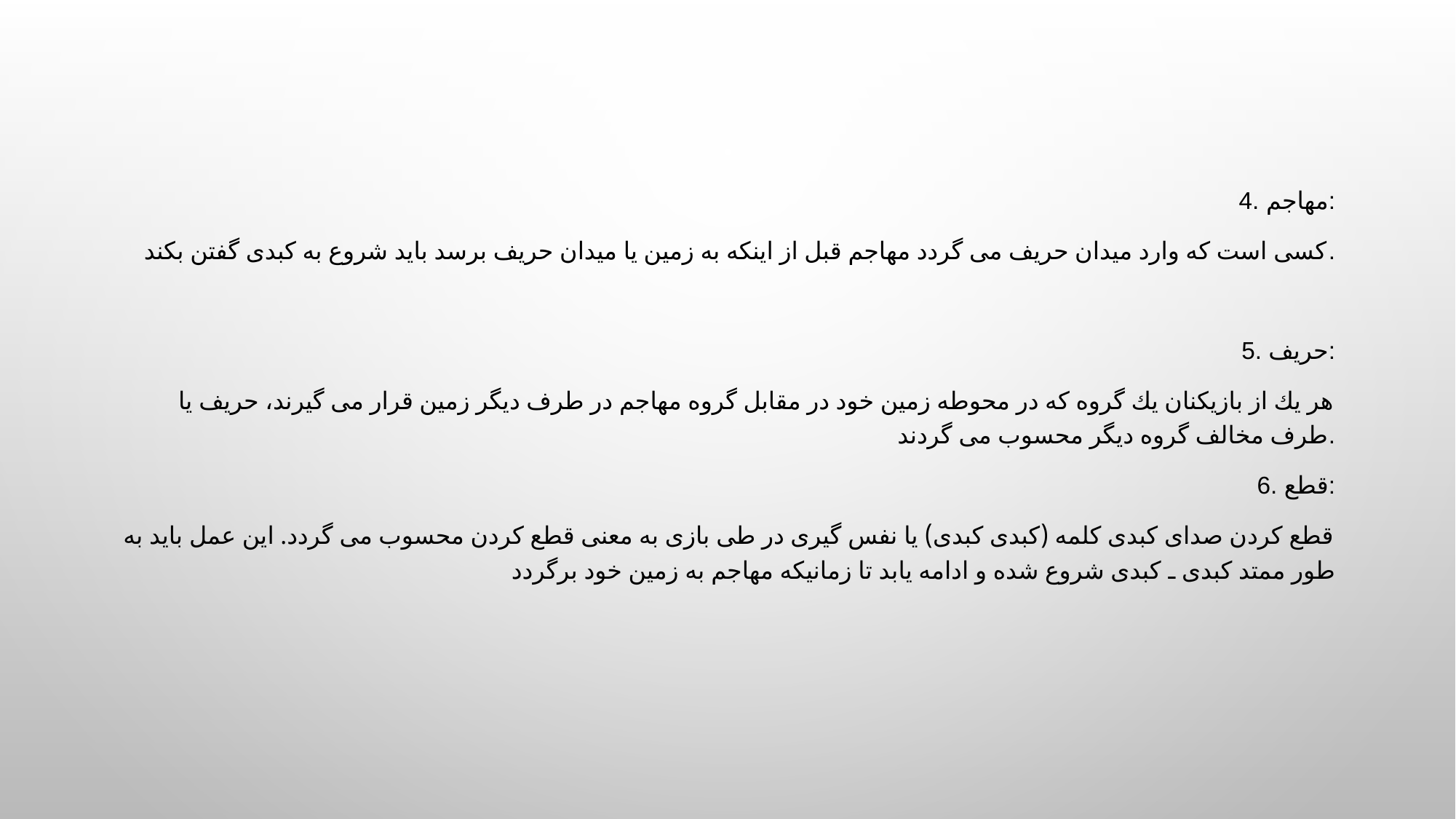

4. مهاجم:
كسی است كه وارد میدان حریف می گردد مهاجم قبل از اینكه به زمین یا میدان حریف برسد باید شروع به كبدی گفتن بكند.

5. حریف:
هر یك از بازیكنان یك گروه كه در محوطه زمین خود در مقابل گروه مهاجم در طرف دیگر زمین قرار می گیرند، حریف یا طرف مخالف گروه دیگر محسوب می گردند.
6. قطع:
قطع كردن صدای كبدی كلمه (كبدی كبدی) یا نفس گیری در طی بازی به معنی قطع كردن محسوب می گردد. این عمل باید به طور ممتد كبدی ـ كبدی شروع شده و ادامه یابد تا زمانیكه مهاجم به زمین خود برگردد